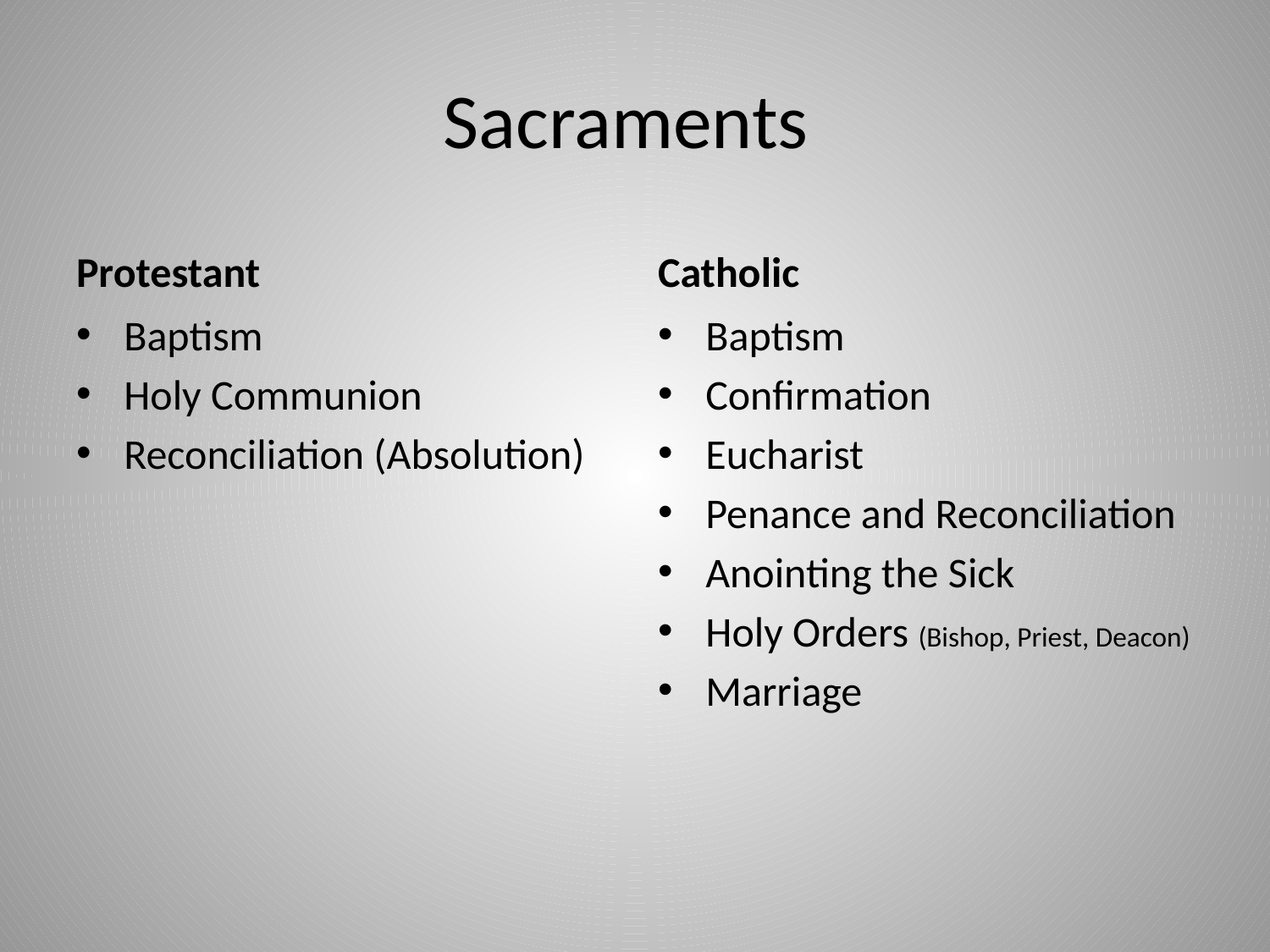

# Sacraments
Protestant
Catholic
Baptism
Holy Communion
Reconciliation (Absolution)
Baptism
Confirmation
Eucharist
Penance and Reconciliation
Anointing the Sick
Holy Orders (Bishop, Priest, Deacon)
Marriage